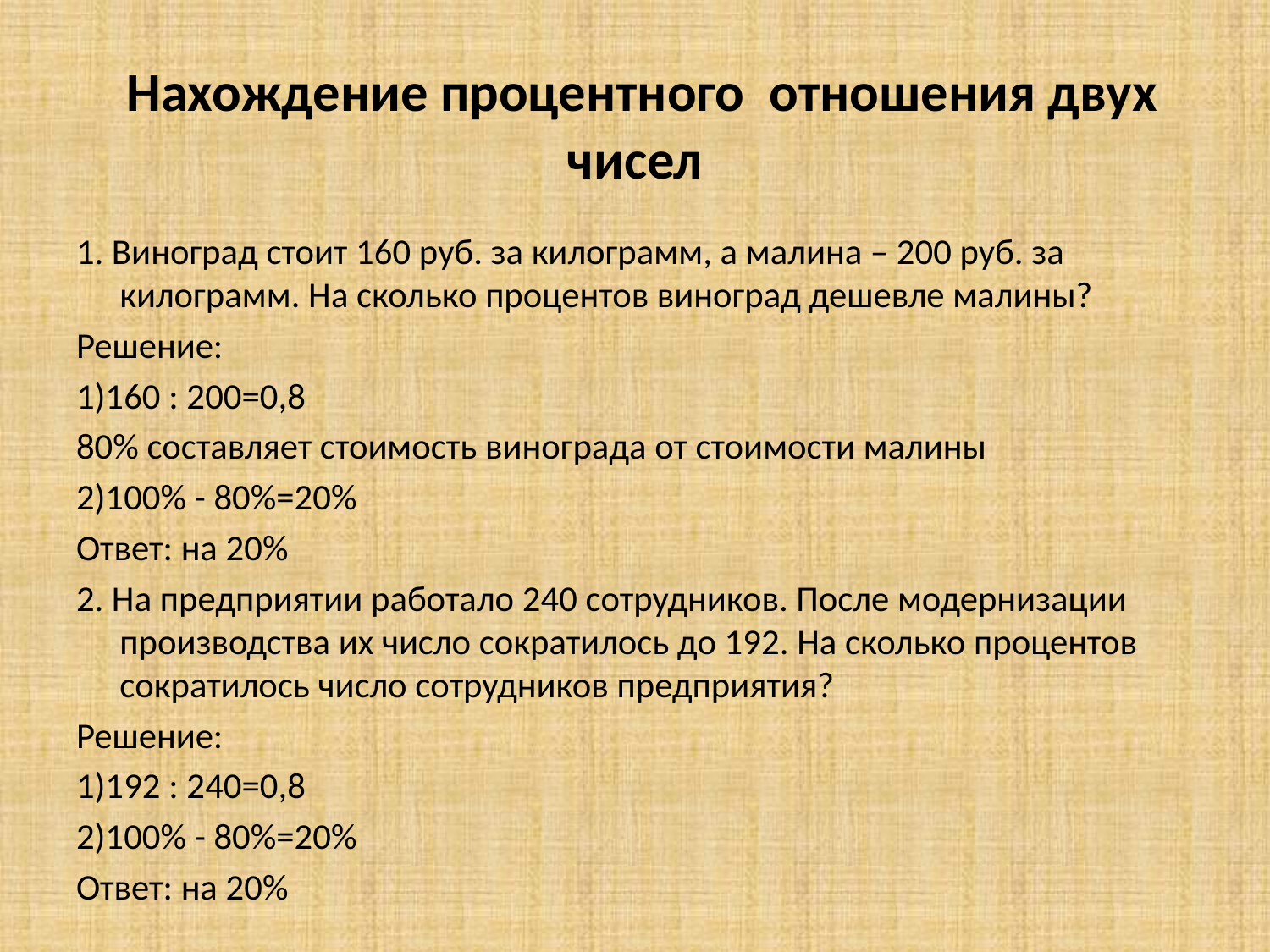

# Нахождение процентного  отношения двух чисел
1. Виноград стоит 160 руб. за килограмм, а малина – 200 руб. за килограмм. На сколько процентов виноград дешевле малины?
Решение:
1)160 : 200=0,8
80% составляет стоимость винограда от стоимости малины
2)100% - 80%=20%
Ответ: на 20%
2. На предприятии работало 240 сотрудников. После модернизации производства их число сократилось до 192. На сколько процентов сократилось число сотрудников предприятия?
Решение:
1)192 : 240=0,8
2)100% - 80%=20%
Ответ: на 20%